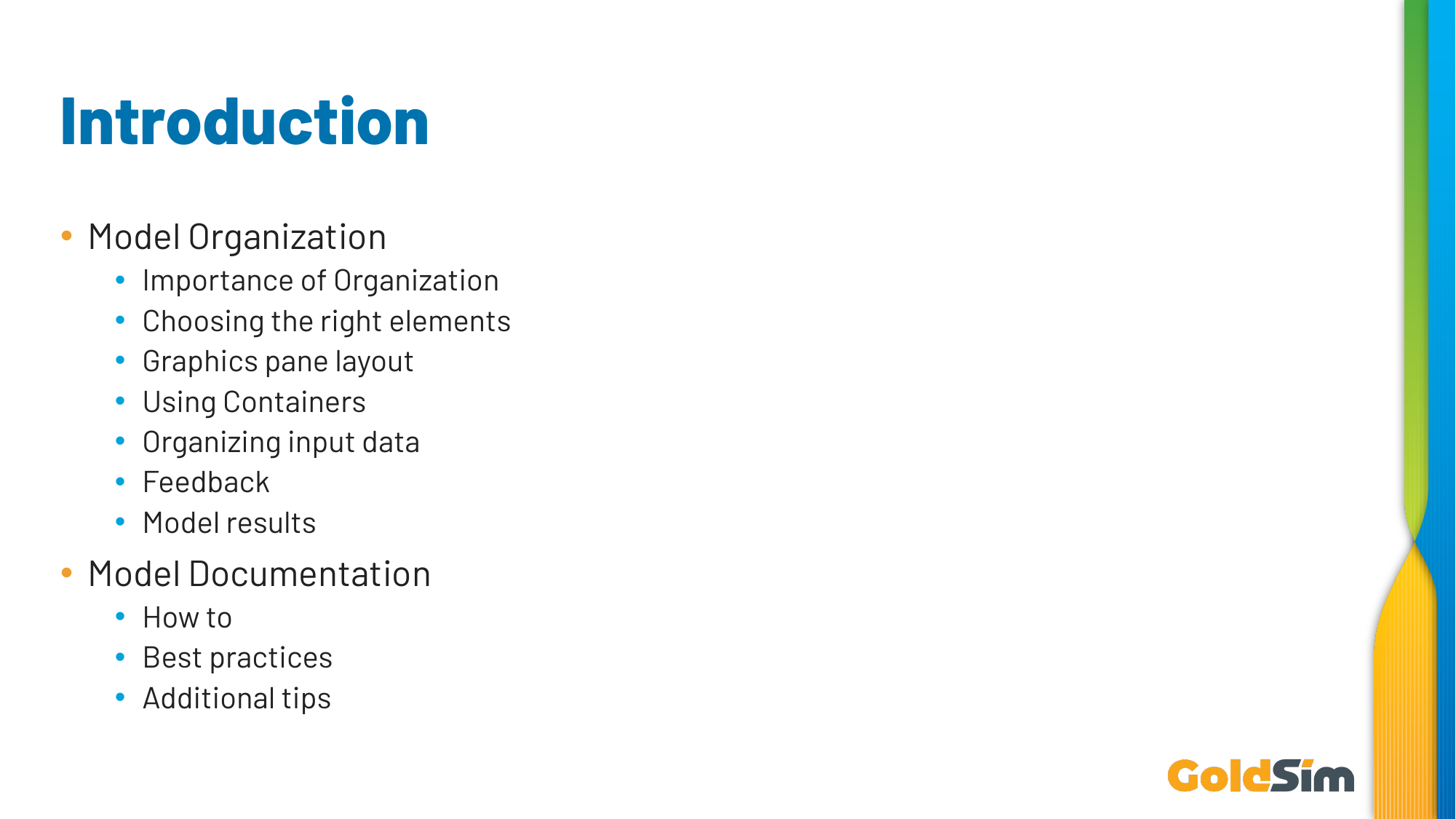

# Introduction
Model Organization
Importance of Organization
Choosing the right elements
Graphics pane layout
Using Containers
Organizing input data
Feedback
Model results
Model Documentation
How to
Best practices
Additional tips